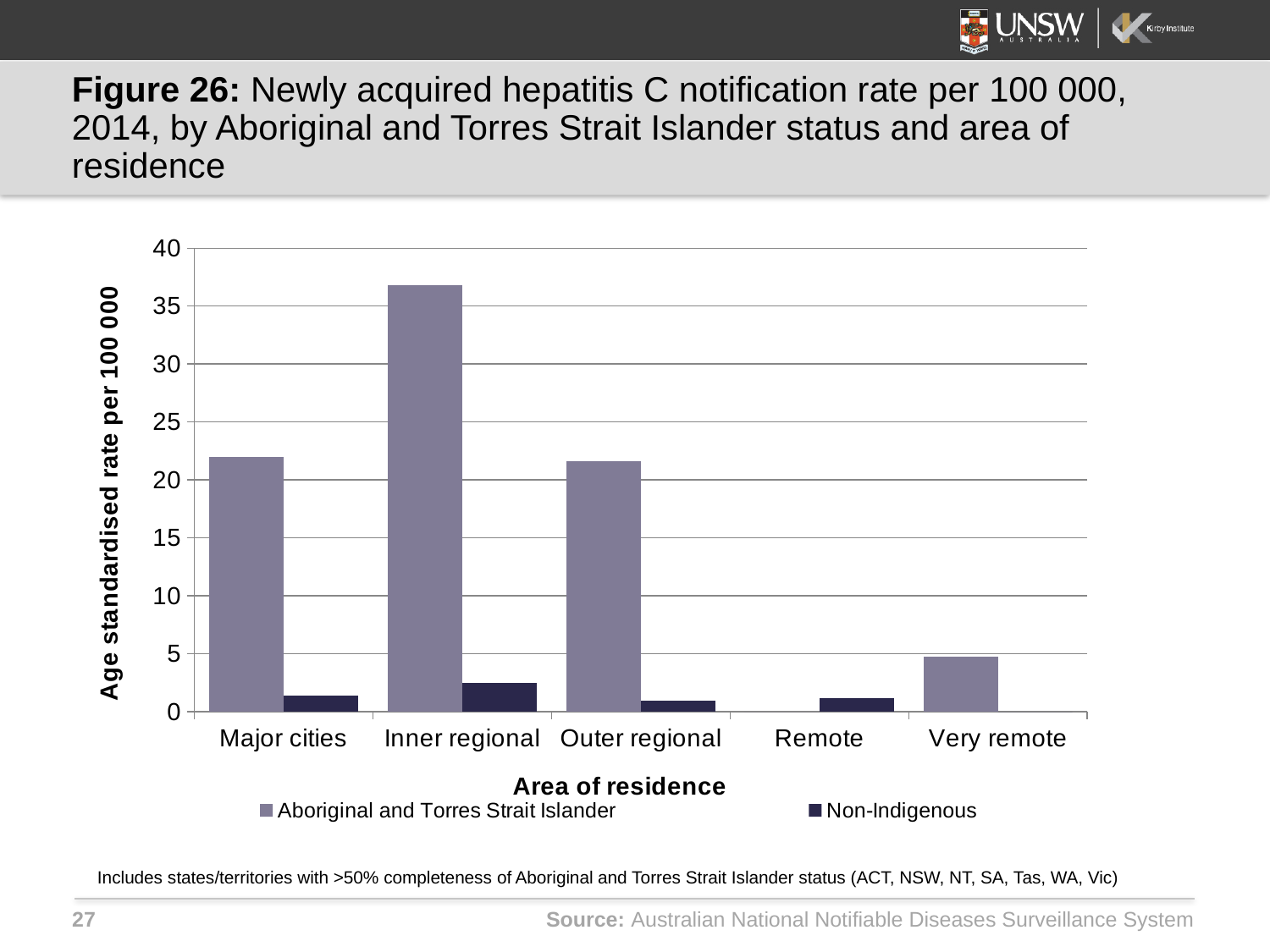

# Figure 26: Newly acquired hepatitis C notification rate per 100 000, 2014, by Aboriginal and Torres Strait Islander status and area of residence

### Chart

| Category | Aboriginal and Torres Strait Islander | Non-Indigenous |
|---|---|---|
| Major cities | 21.96219 | 1.385144 |
| Inner regional | 36.80891 | 2.501196 |
| Outer regional | 21.61601 | 0.97473 |
| Remote | 0.0 | 1.180081 |
| Very remote | 4.730784 | 0.0 |
Includes states/territories with >50% completeness of Aboriginal and Torres Strait Islander status (ACT, NSW, NT, SA, Tas, WA, Vic)
Source: Australian National Notifiable Diseases Surveillance System
27